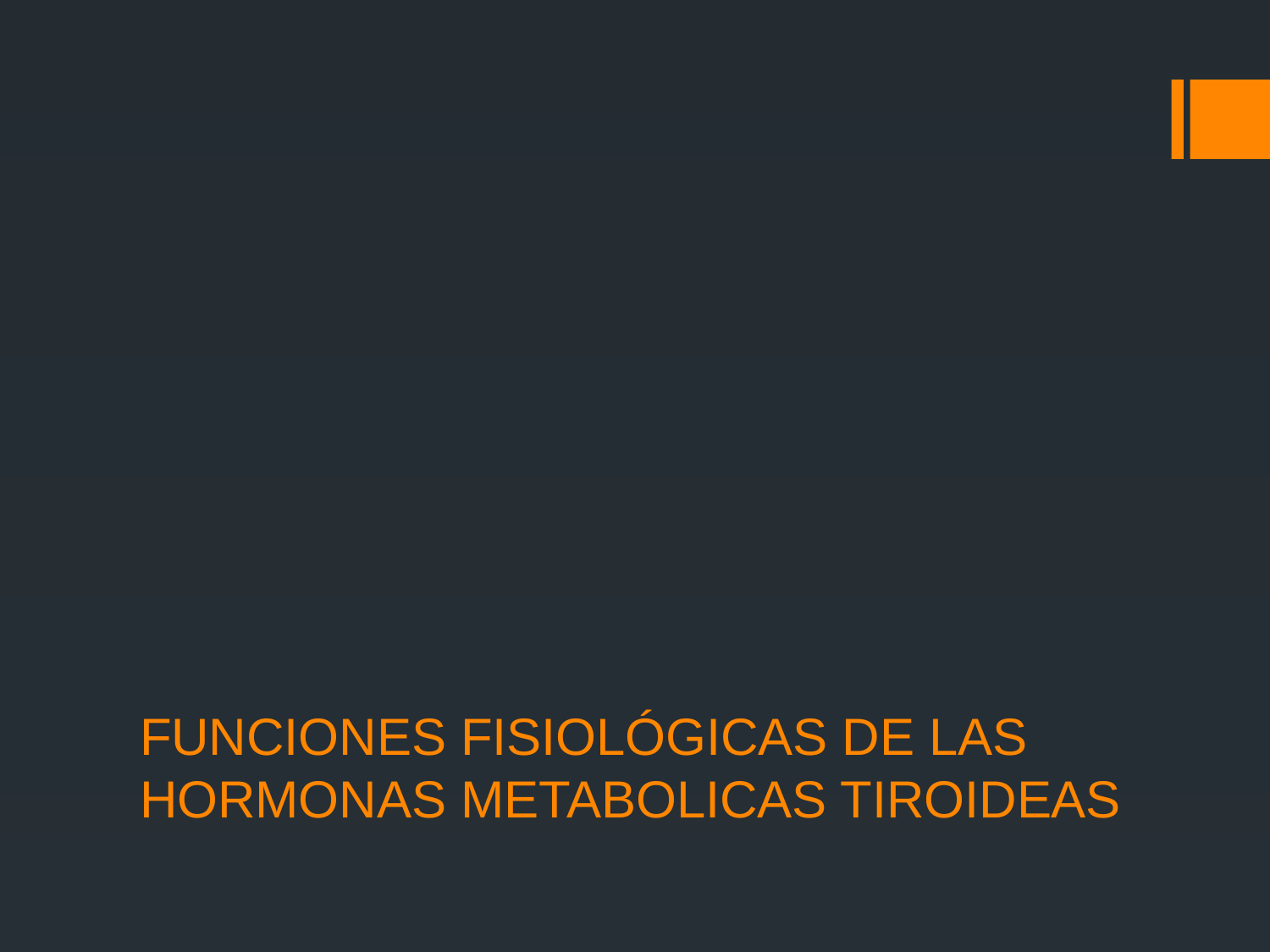

# FUNCIONES FISIOLÓGICAS DE LAS HORMONAS METABOLICAS TIROIDEAS